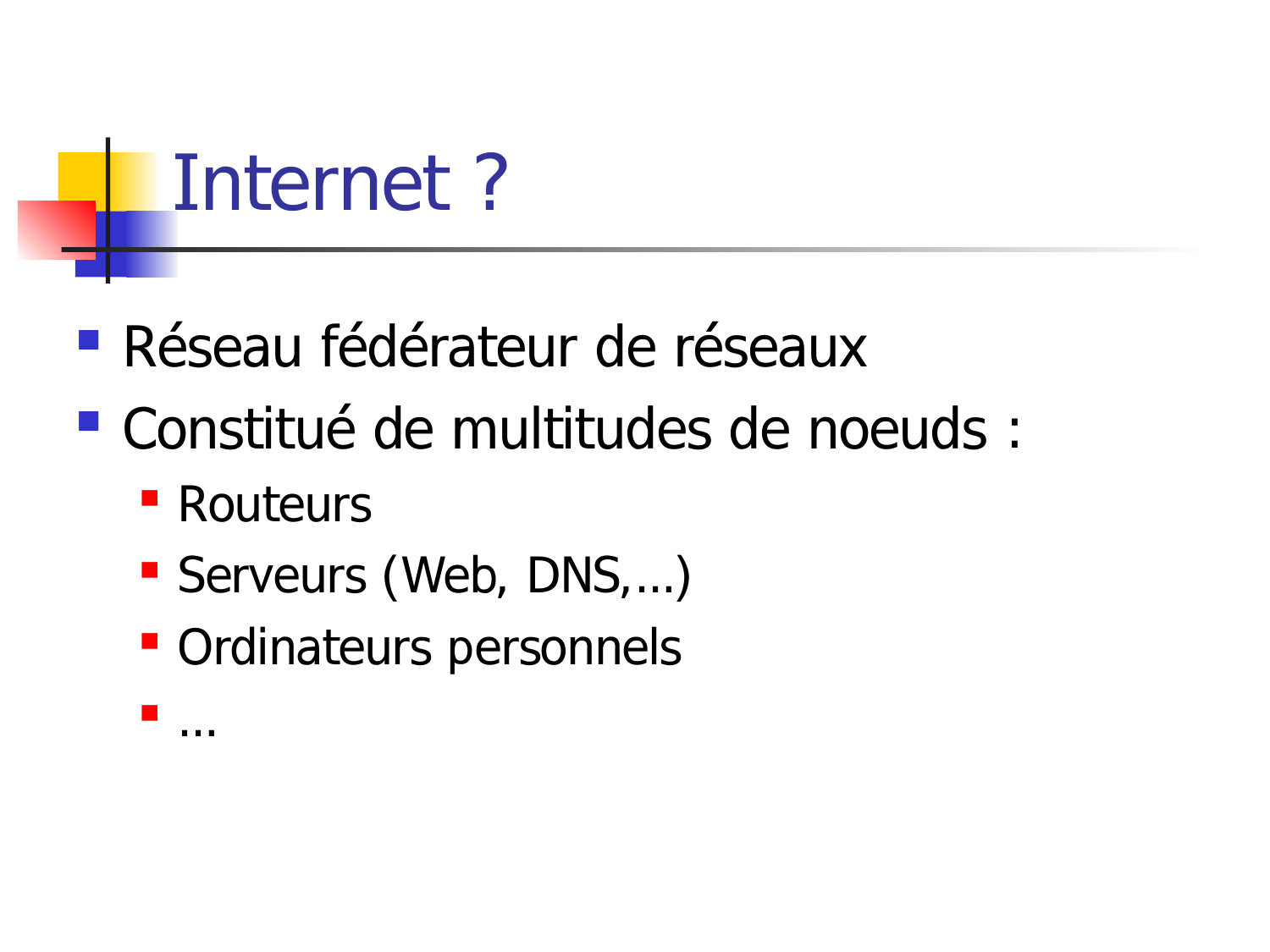

# Internet ?

Réseau fédérateur de réseaux
Constitué de multitudes de noeuds :
Routeurs
Serveurs (Web, DNS,…)‏
Ordinateurs personnels
…